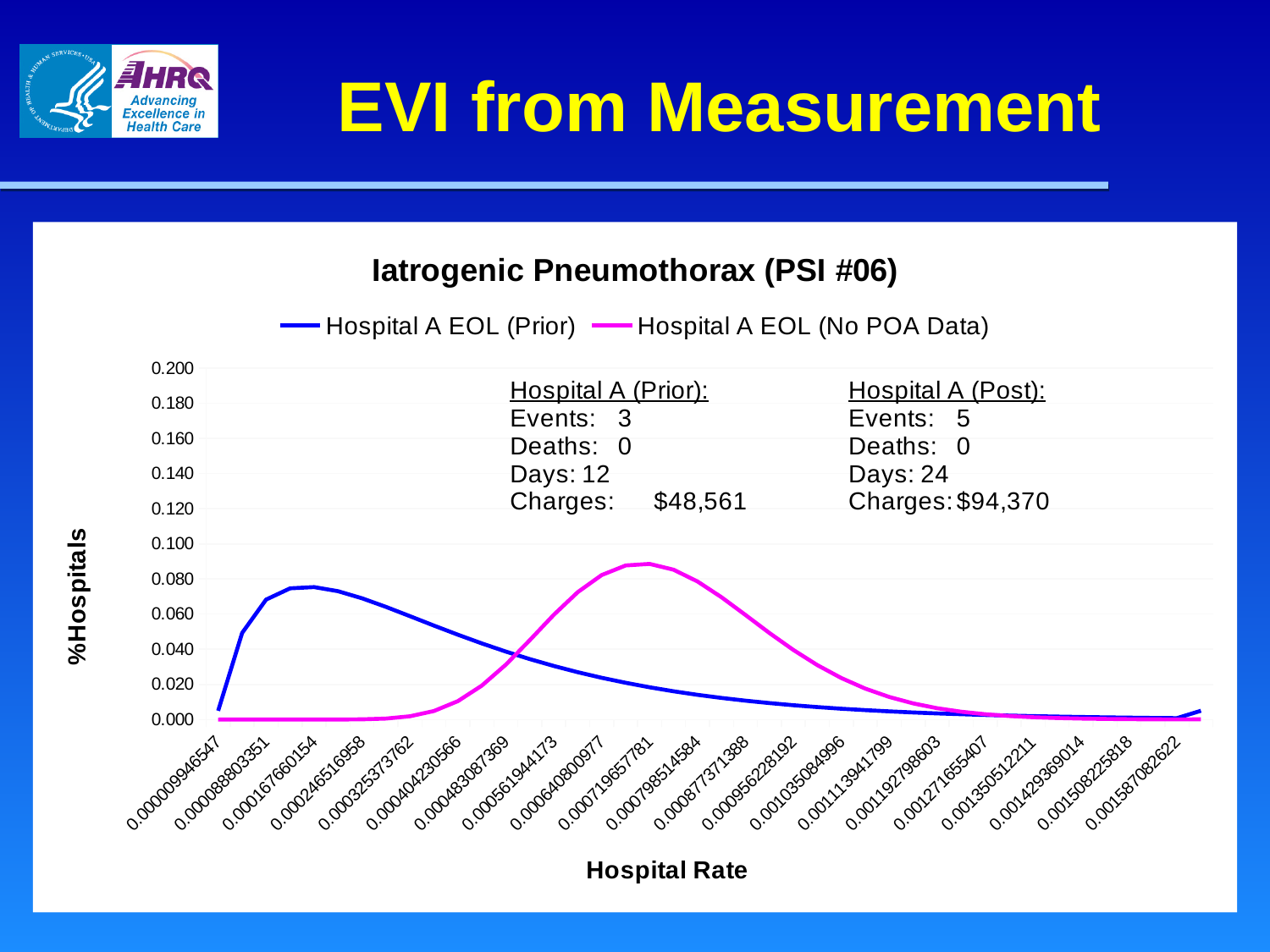

# EVI from Measurement

### Chart: Iatrogenic Pneumothorax (PSI #06)

| Category | Hospital A EOL (Prior) | Hospital A EOL (No POA Data) |
|---|---|---|
| 9.9465467461676E-6 | 0.005 | 3.36280205255824e-25 |
| 4.93749486281148E-5 | 0.0493106913080265 | 3.3071555926687e-14 |
| 8.88033505100622E-5 | 0.0682761685174699 | 2.09210227528627e-10 |
| 0.000128231752392009 | 0.0746775926458091 | 3.67296090896275e-08 |
| 0.000167660154273956 | 0.0753967142750156 | 1.25727147062442e-06 |
| 0.000207088556155904 | 0.0730546331811048 | 1.66898743026237e-05 |
| 0.000246516958037851 | 0.0690266626667902 | 0.000119339289075434 |
| 0.000285945359919798 | 0.0641213806852764 | 0.000552469140365949 |
| 0.000325373761801746 | 0.0588386703919388 | 0.00185454608838347 |
| 0.000364802163683693 | 0.0534930405420151 | 0.00486356181745503 |
| 0.00040423056556564 | 0.0482817596044098 | 0.0104917880836849 |
| 0.000443658967447587 | 0.0433246812500135 | 0.019320637514064 |
| 0.000483087369329535 | 0.0386908315058111 | 0.0312188469212652 |
| 0.000522515771211482 | 0.034414565682139 | 0.0451998118610327 |
| 0.000561944173093429 | 0.030507034433344 | 0.0596029766478357 |
| 0.000601372574975376 | 0.0269643634404258 | 0.0725162565888268 |
| 0.000640800976857324 | 0.0237726868142478 | 0.0822574231879881 |
| 0.000680229378739271 | 0.0209122702298923 | 0.0877400443000538 |
| 0.000719657780621217 | 0.0183599242301111 | 0.0886292906964908 |
| 0.000759086182503165 | 0.0160908986963769 | 0.0852877152694625 |
| 0.000798514584385112 | 0.0140802190801217 | 0.0785781475835296 |
| 0.000837942986267059 | 0.0123034008982024 | 0.069611353290359 |
| 0.000877371388149006 | 0.0107370605319464 | 0.0595137759027918 |
| 0.000916799790030953 | 0.00935923305125531 | 0.0492602661578046 |
| 0.000956228191912902 | 0.00814953299406975 | 0.0395842943571037 |
| 0.00099565659379485 | 0.00708927118689807 | 0.0309565743109414 |
| 0.0010350849956768 | 0.00616141145647753 | 0.0236112248344659 |
| 0.00107451339755874 | 0.00535054907753996 | 0.0175972844520266 |
| 0.00111394179944069 | 0.00464282691251683 | 0.0128371760692124 |
| 0.00115337020132264 | 0.00402583807351298 | 0.00918010314674444 |
| 0.00119279860320458 | 0.00348851840019171 | 0.00644421495801994 |
| 0.00123222700508653 | 0.0030210350768215 | 0.00444599228625287 |
| 0.00127165540696848 | 0.00261467637228518 | 0.00301803717616645 |
| 0.00131108380885043 | 0.00226174110383026 | 0.00201778029903777 |
| 0.00135051221073237 | 0.00195544340492837 | 0.00132988355048536 |
| 0.00138994061261432 | 0.00168981007785385 | 0.000864780897373851 |
| 0.00142936901449627 | 0.00145959622637726 | 0.000555242656527288 |
| 0.00146879741637821 | 0.00126020349375178 | 0.000352247476557266 |
| 0.00150822581826016 | 0.00108760645969652 | 0.000220943393498541 |
| 0.00154765422014211 | 0.000938286096947017 | 0.000137100783847322 |
| 0.00158708262202406 | 0.000809169924558263 | 8.42098170594775e-05 |
| 0.00162651102390601 | 0.00500000000000001 | 0.000126675109584751 |